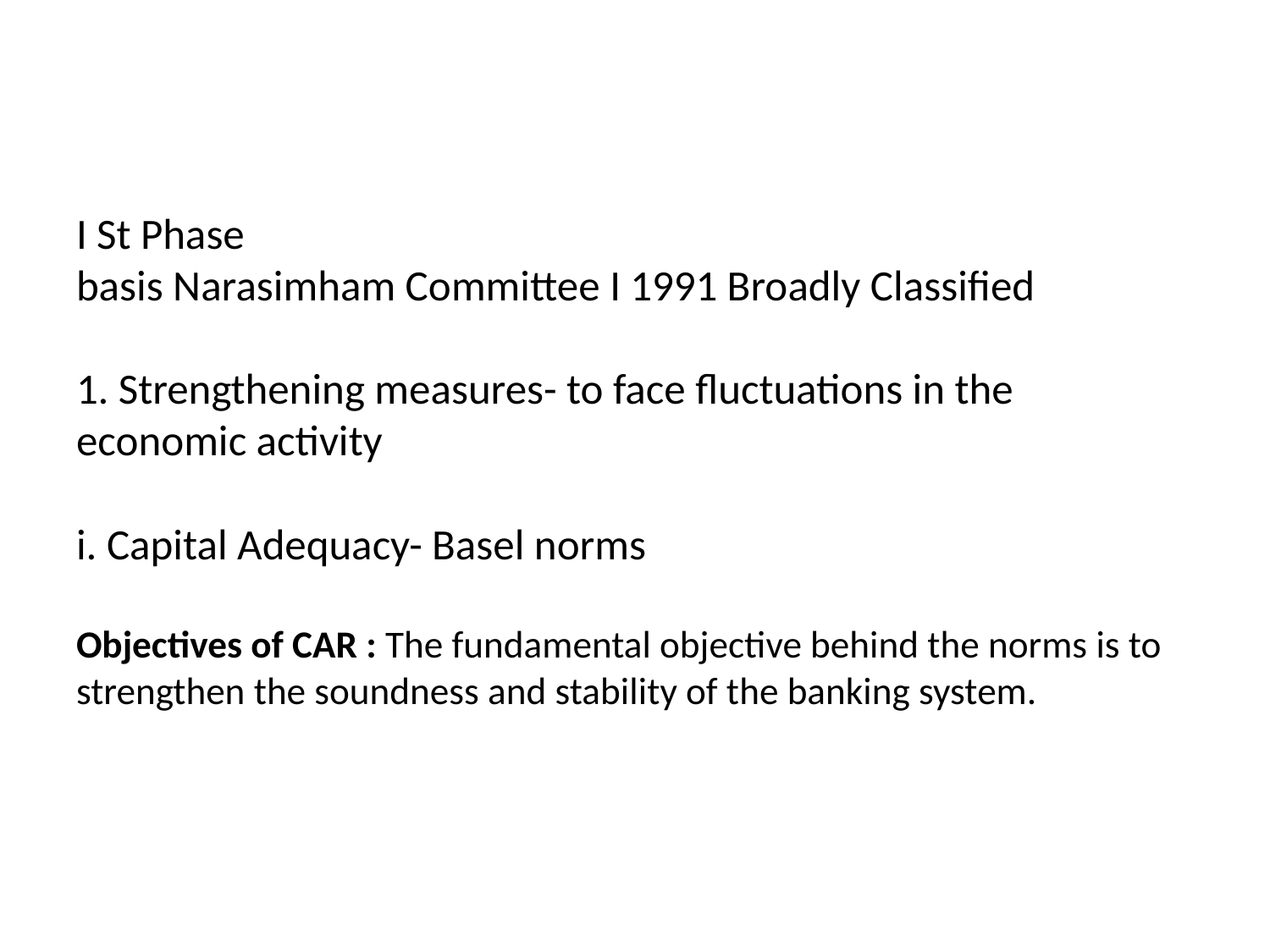

# I St Phase basis Narasimham Committee I 1991 Broadly Classified 1. Strengthening measures- to face fluctuations in the economic activity i. Capital Adequacy- Basel norms Objectives of CAR : The fundamental objective behind the norms is to strengthen the soundness and stability of the banking system.